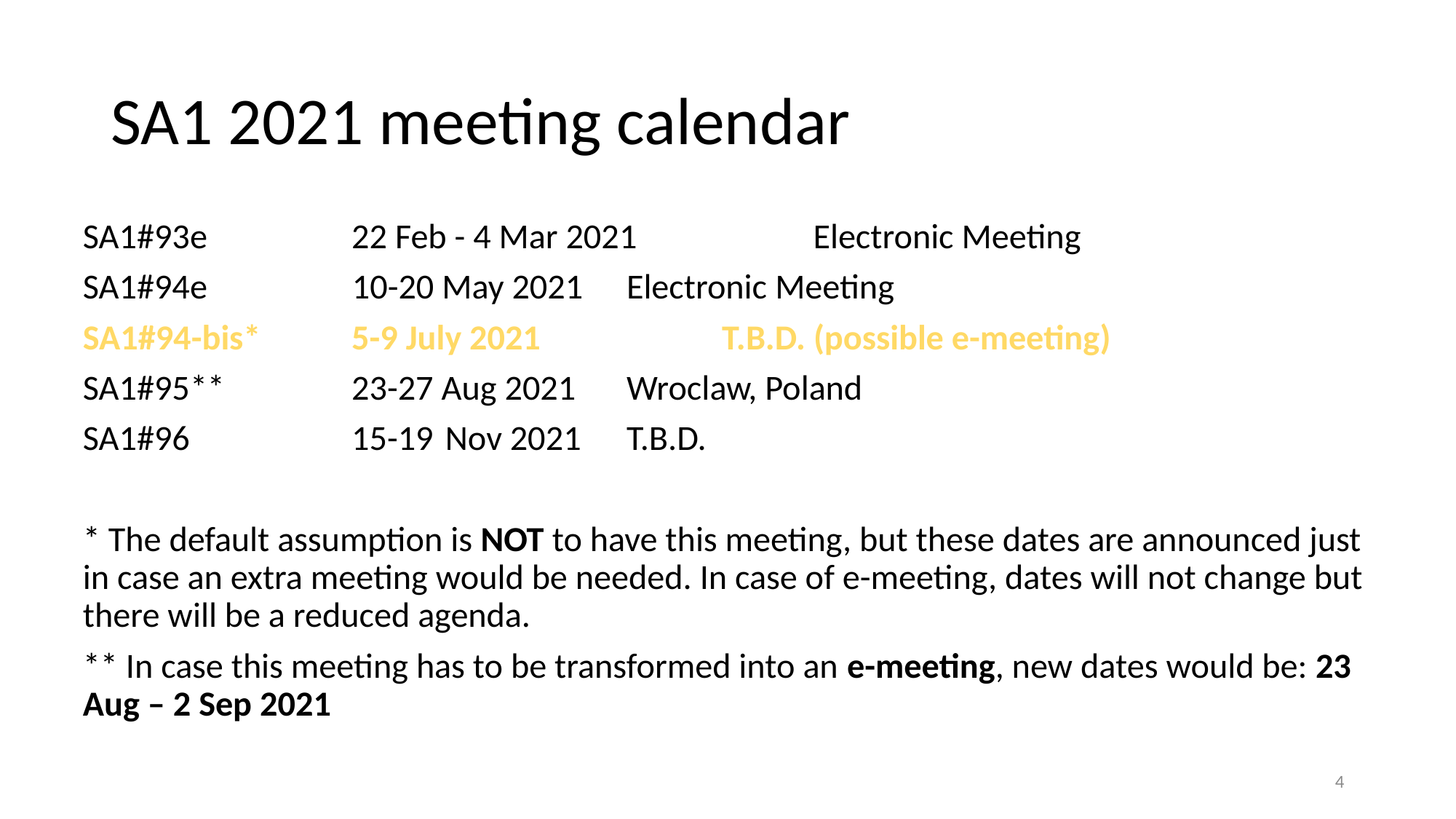

# SA1 2021 meeting calendar
SA1#93e	           22 Feb - 4 Mar 2021	            Electronic Meeting
SA1#94e	           10-20 May 2021		Electronic Meeting
SA1#94-bis*	           5-9 July 2021		            T.B.D. (possible e-meeting)
SA1#95** 	           23-27 Aug 2021		Wroclaw, Poland
SA1#96	           15-19	Nov 2021		T.B.D.

* The default assumption is NOT to have this meeting, but these dates are announced just in case an extra meeting would be needed. In case of e-meeting, dates will not change but there will be a reduced agenda.
** In case this meeting has to be transformed into an e-meeting, new dates would be: 23 Aug – 2 Sep 2021
4